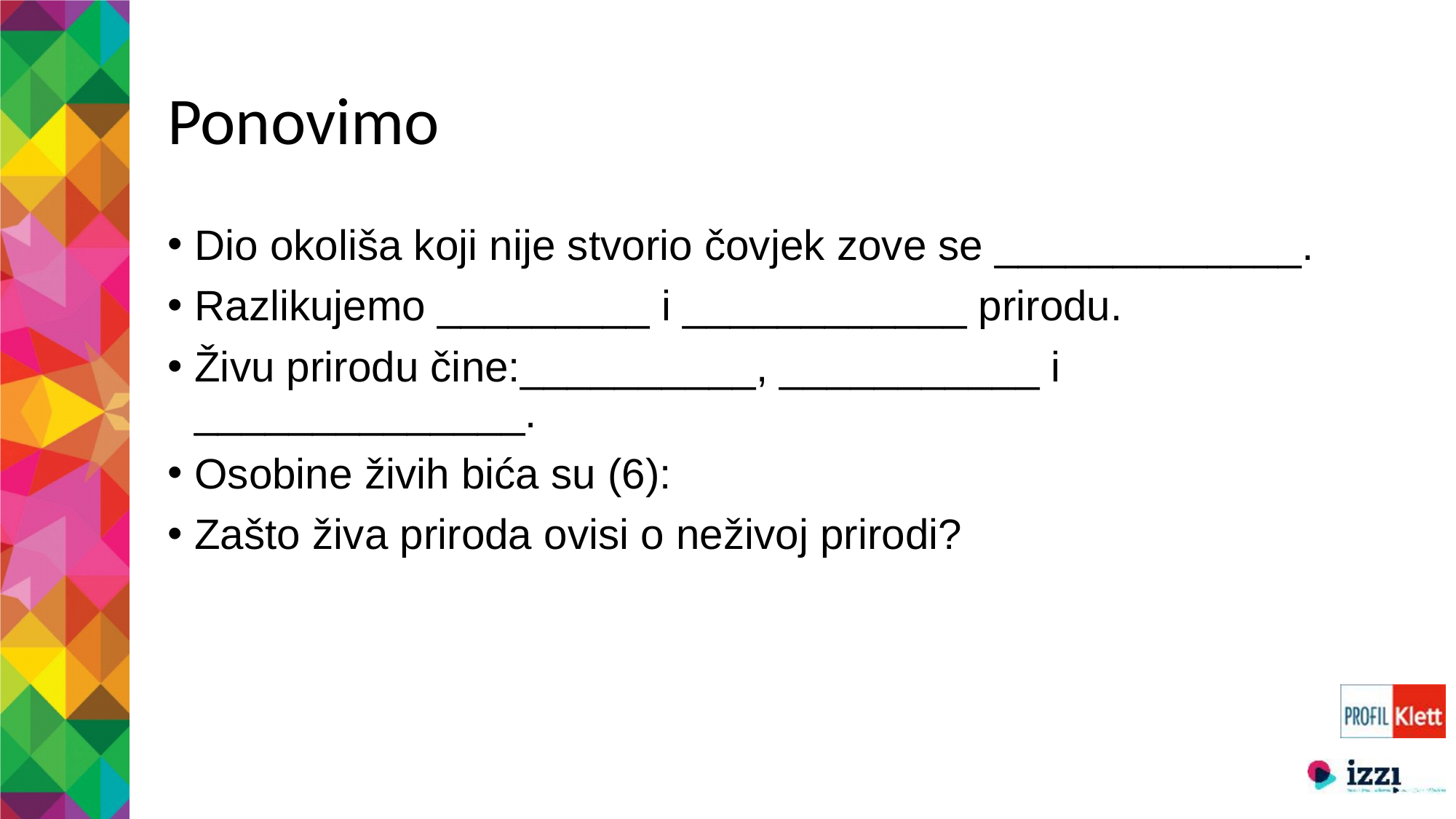

# Ponovimo
Dio okoliša koji nije stvorio čovjek zove se _____________.
Razlikujemo _________ i ____________ prirodu.
Živu prirodu čine:__________, ___________ i ______________.
Osobine živih bića su (6):
Zašto živa priroda ovisi o neživoj prirodi?